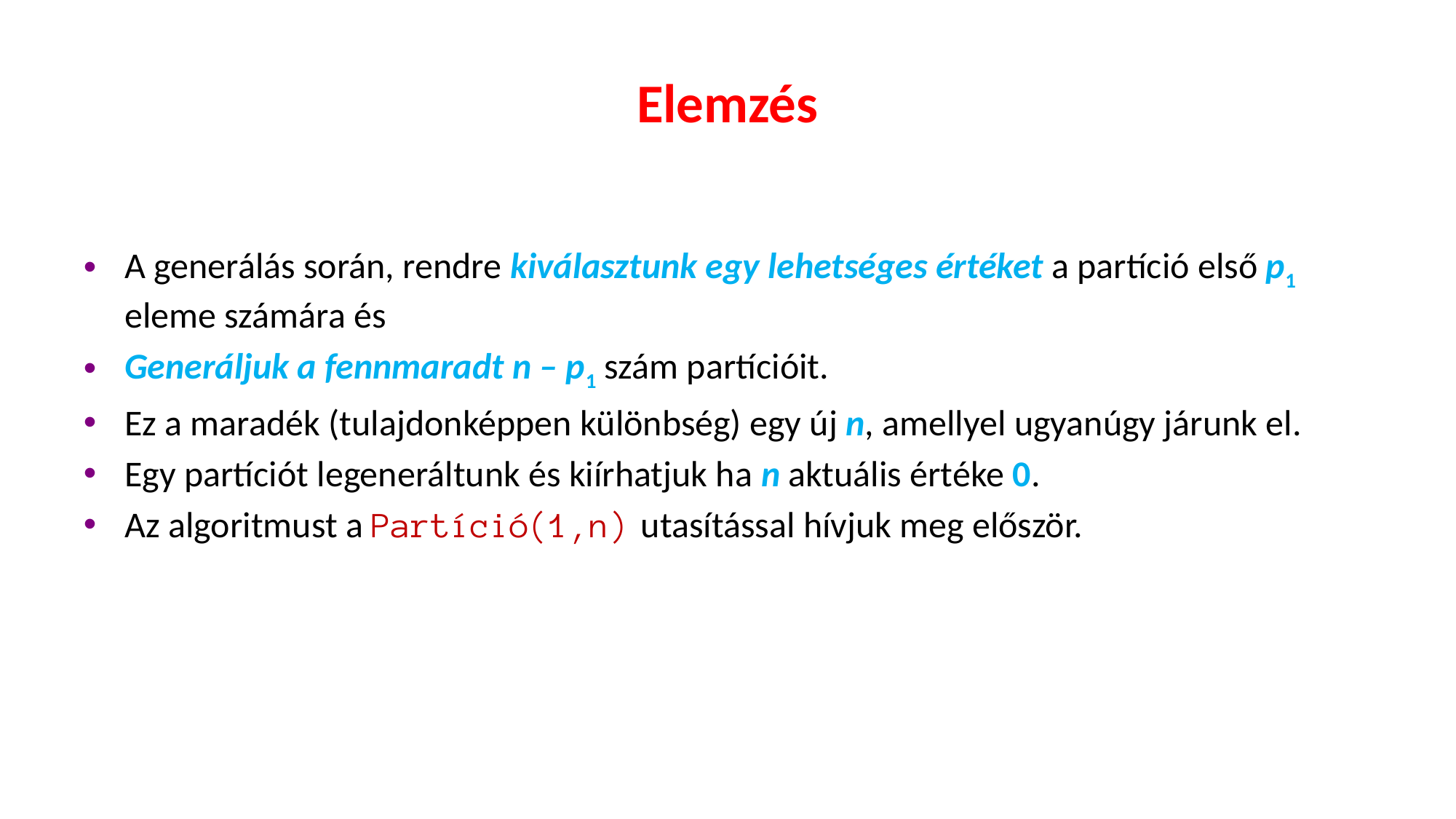

# Elemzés
A generálás során, rendre kiválasztunk egy lehetséges értéket a partíció első p1 eleme számára és
Generáljuk a fennmaradt n – p1 szám partícióit.
Ez a maradék (tulajdonképpen különbség) egy új n, amellyel ugyanúgy járunk el.
Egy partíciót legeneráltunk és kiírhatjuk ha n aktuális értéke 0.
Az algoritmust a Partíció(1,n) utasítással hívjuk meg először.